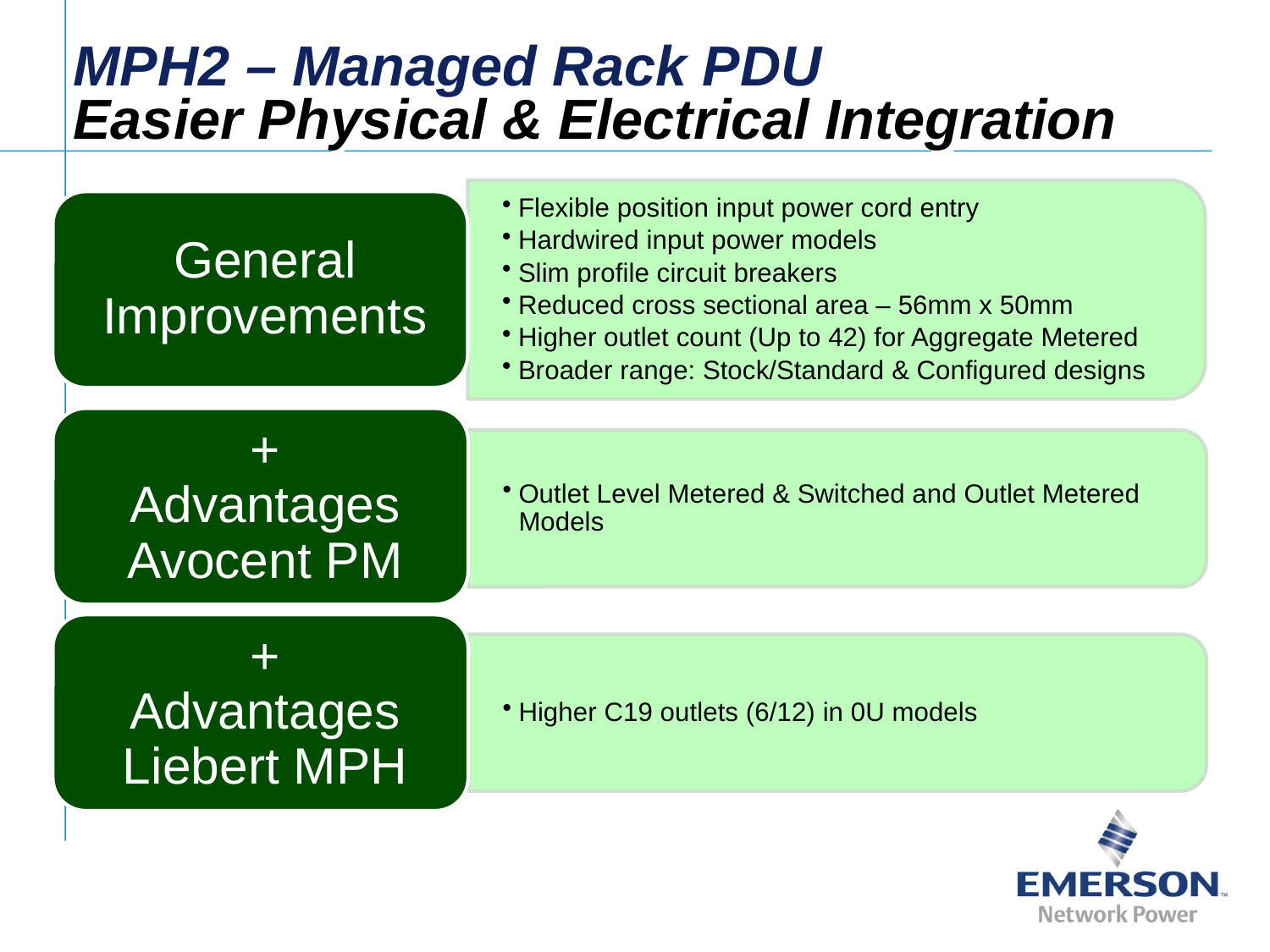

# MPH2 – Managed Rack PDU Easier Physical & Electrical Integration
Flexible position input power cord entry
Hardwired input power models
Slim profile circuit breakers
Reduced cross sectional area – 56mm x 50mm
Higher outlet count (Up to 42) for Aggregate Metered
Broader range: Stock/Standard & Configured designs
General Improvements
Outlet Level Metered & Switched and Outlet Metered Models
+
Advantages Avocent PM
Higher C19 outlets (6/12) in 0U models
+
Advantages
Liebert MPH